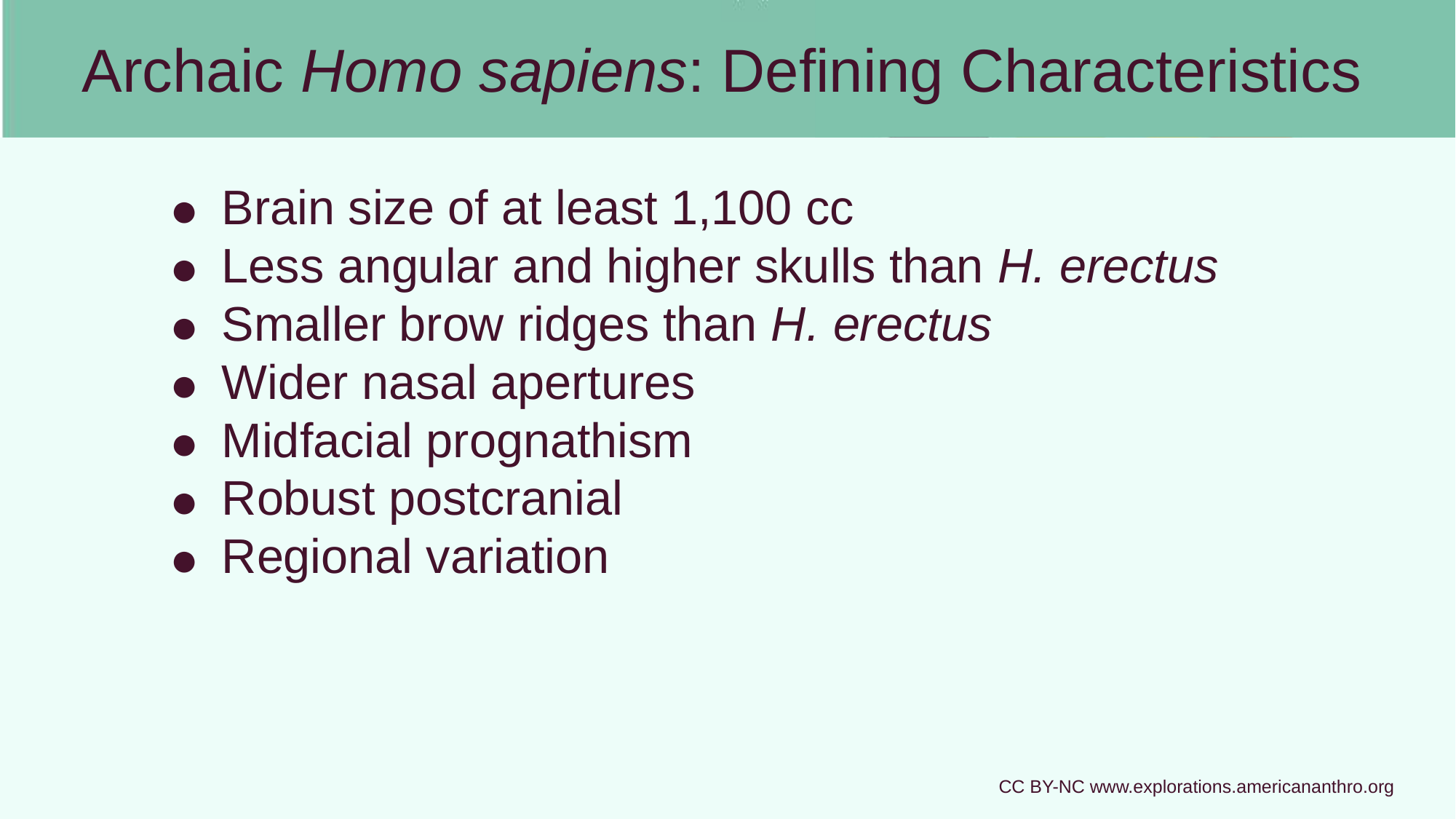

# Archaic Homo sapiens: Defining Characteristics
Brain size of at least 1,100 cc
Less angular and higher skulls than H. erectus
Smaller brow ridges than H. erectus
Wider nasal apertures
Midfacial prognathism
Robust postcranial
Regional variation